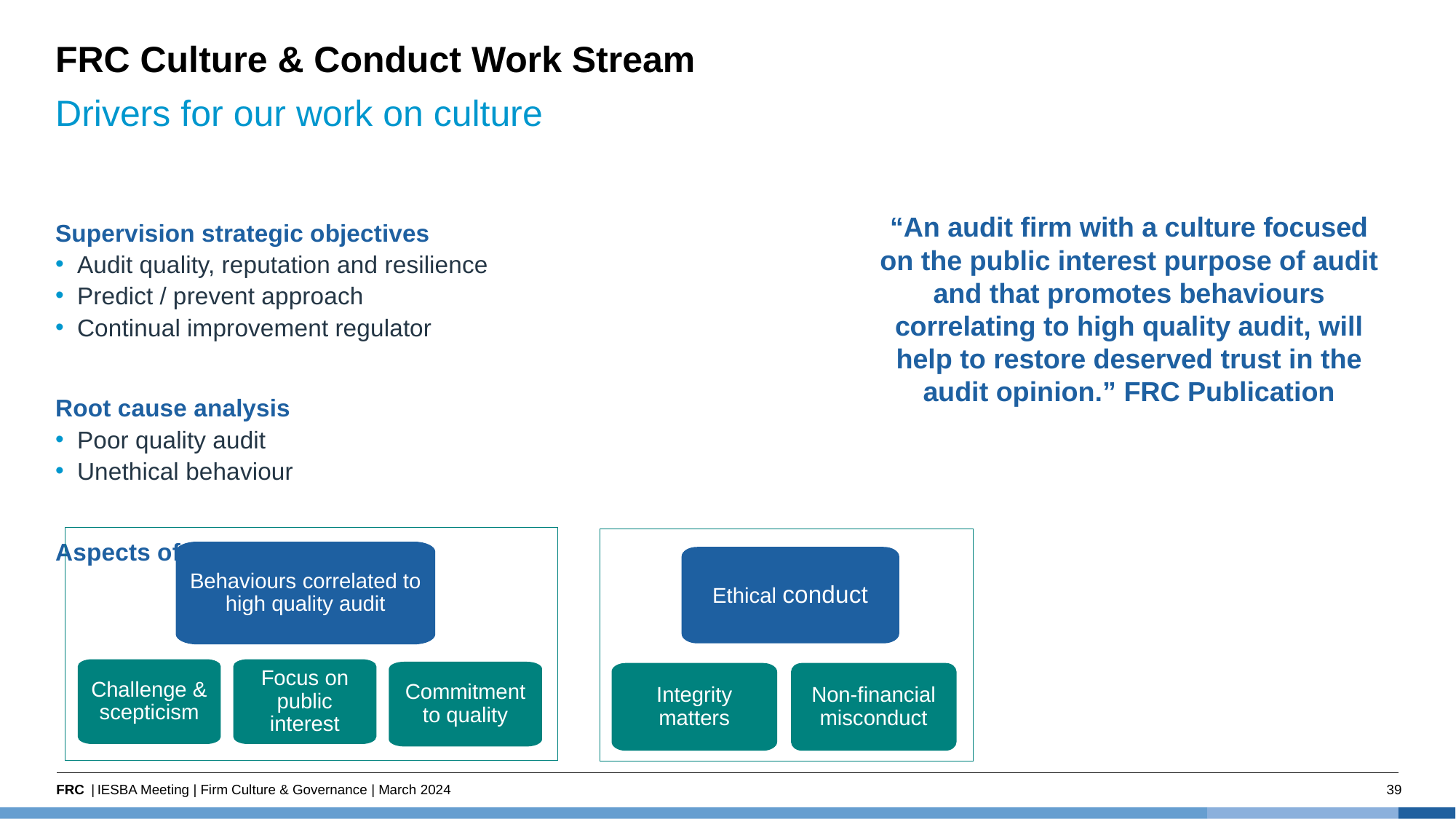

# FRC Culture & Conduct Work Stream
Drivers for our work on culture
“An audit firm with a culture focused on the public interest purpose of audit and that promotes behaviours correlating to high quality audit, will help to restore deserved trust in the audit opinion.” FRC Publication
Supervision strategic objectives
Audit quality, reputation and resilience
Predict / prevent approach
Continual improvement regulator

Root cause analysis
Poor quality audit
Unethical behaviour

Aspects of culture we focus on

Behaviours correlated to high quality audit
Challenge & scepticism
Focus on public interest
Commitment to quality
Ethical conduct
Integrity matters
Non-financial misconduct

IESBA Meeting | Firm Culture & Governance | March 2024
39